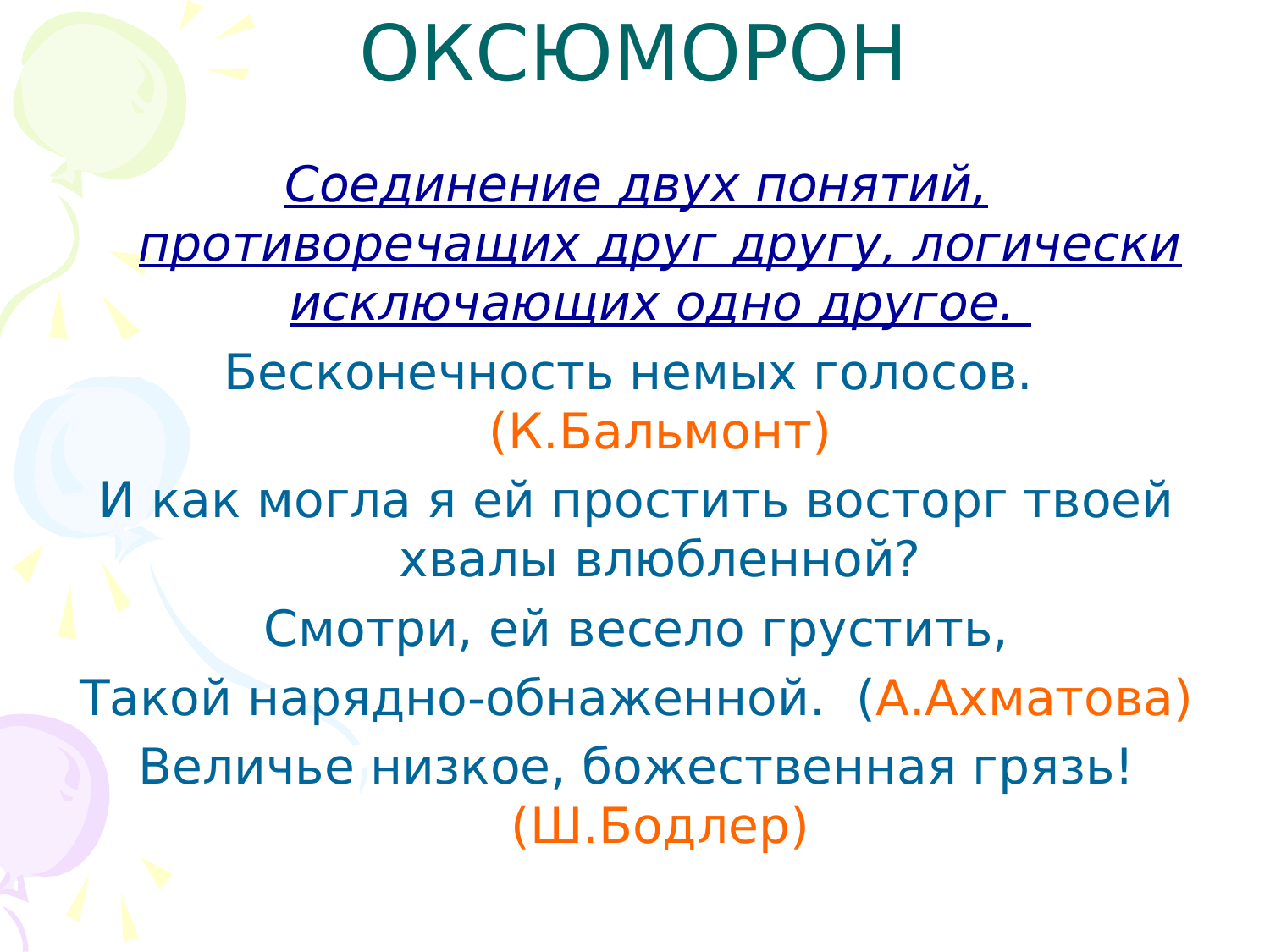

# ОКСЮМОРОН
Соединение двух понятий, противоречащих друг другу, логически исключающих одно другое.
Бесконечность немых голосов.  (К.Бальмонт)
И как могла я ей простить восторг твоей хвалы влюбленной?
Смотри, ей весело грустить,
Такой нарядно-обнаженной.  (А.Ахматова)
Величье низкое, божественная грязь! (Ш.Бодлер)